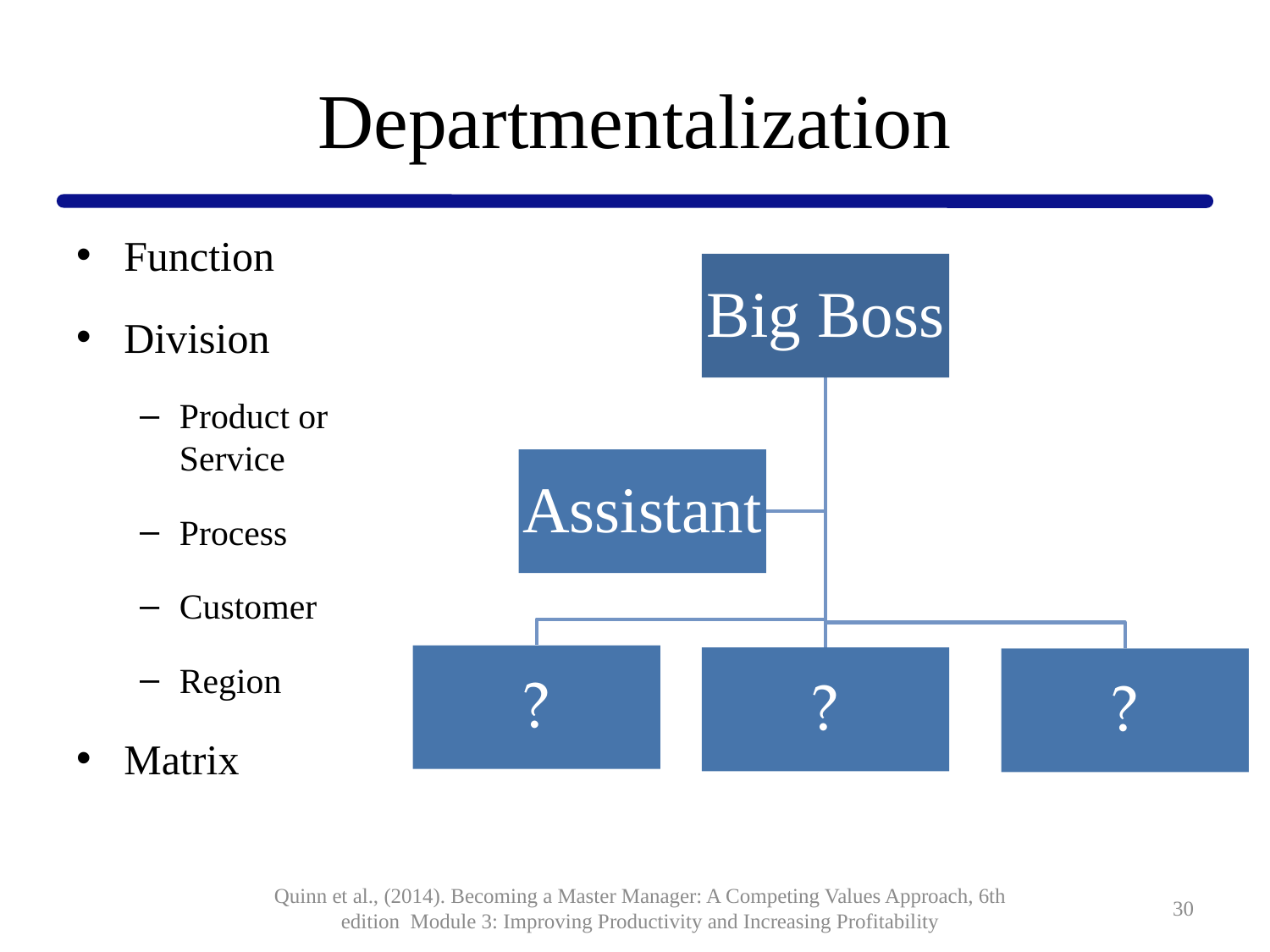

# Departmentalization
Function
Division
Product or
Service
Process
Customer
Region
Matrix
Big Boss
?
?
?
Assistant
Quinn et al., (2014). Becoming a Master Manager: A Competing Values Approach, 6th edition  Module 3: Improving Productivity and Increasing Profitability
30